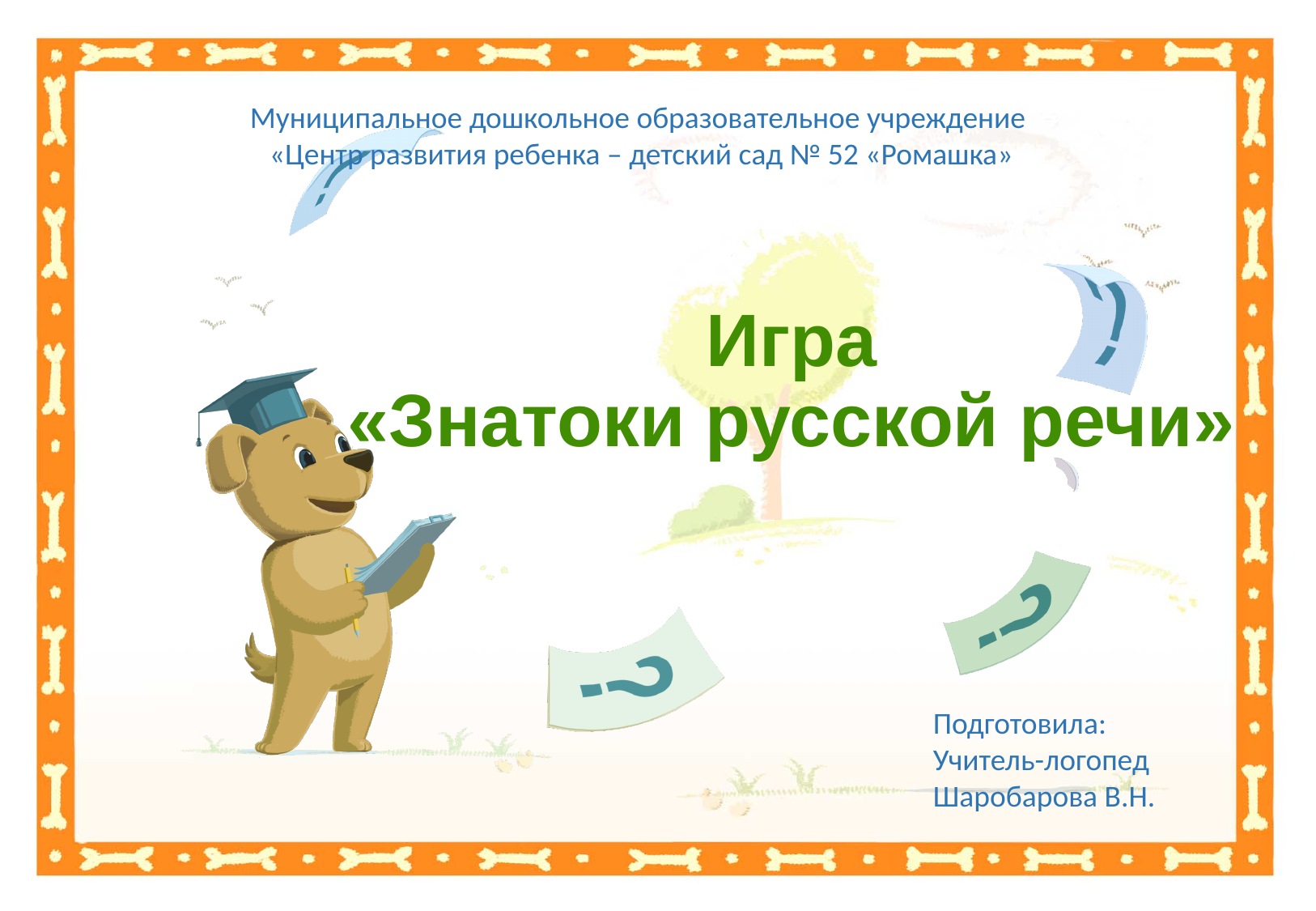

Муниципальное дошкольное образовательное учреждение
 «Центр развития ребенка – детский сад № 52 «Ромашка»
# Игра «Знатоки русской речи»
Подготовила:
Учитель-логопед
Шаробарова В.Н.